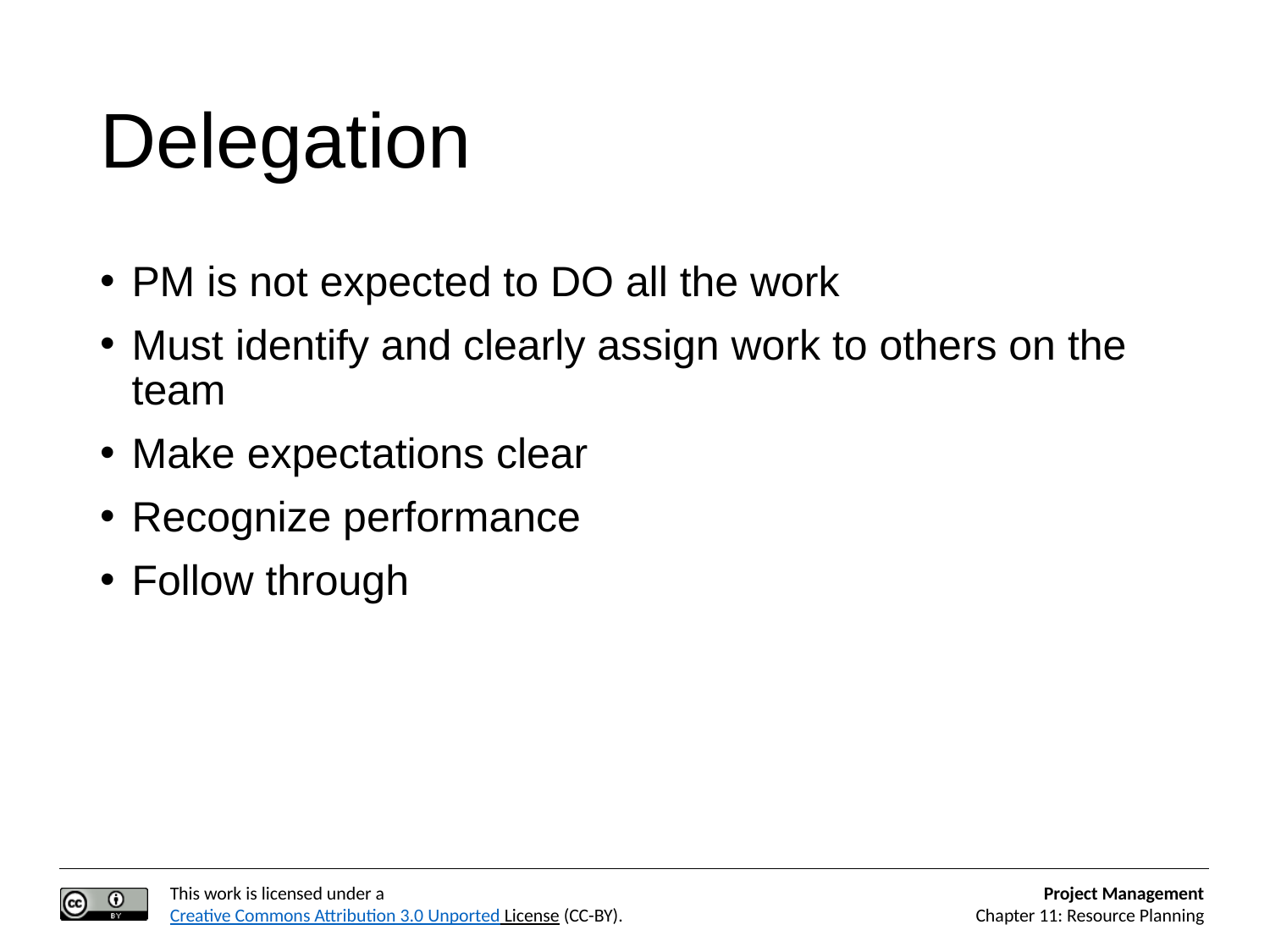

# Delegation
PM is not expected to DO all the work
Must identify and clearly assign work to others on the team
Make expectations clear
Recognize performance
Follow through